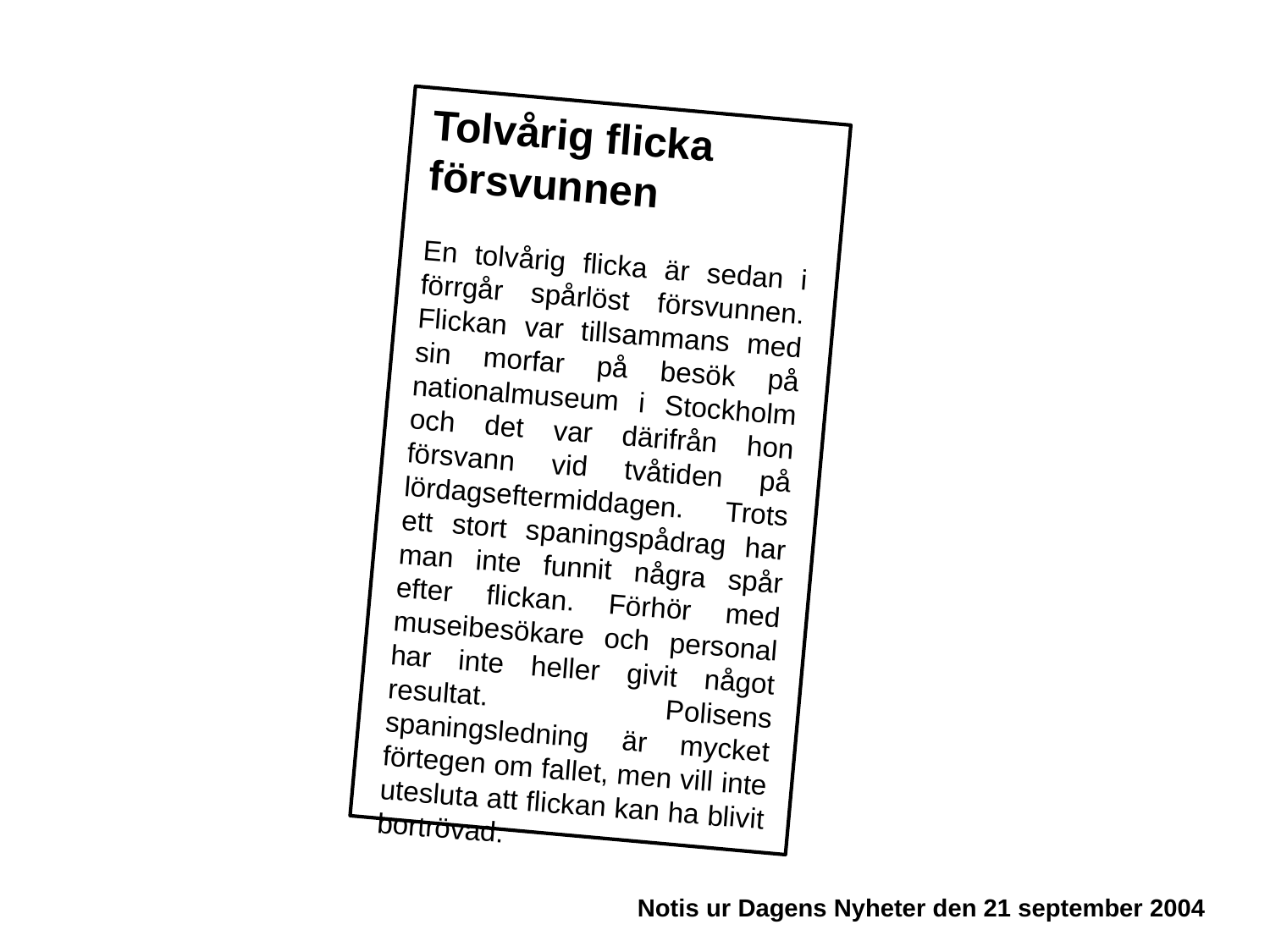

Tolvårig flicka försvunnen

En tolvårig flicka är sedan i förrgår spårlöst försvunnen. Flickan var tillsammans med sin morfar på besök på nationalmuseum i Stockholm och det var därifrån hon försvann vid tvåtiden på lördagseftermiddagen. Trots ett stort spaningspådrag har man inte funnit några spår efter flickan. Förhör med museibesökare och personal har inte heller givit något resultat. Polisens spaningsledning är mycket förtegen om fallet, men vill inte utesluta att flickan kan ha blivit bortrövad.
Notis ur Dagens Nyheter den 21 september 2004